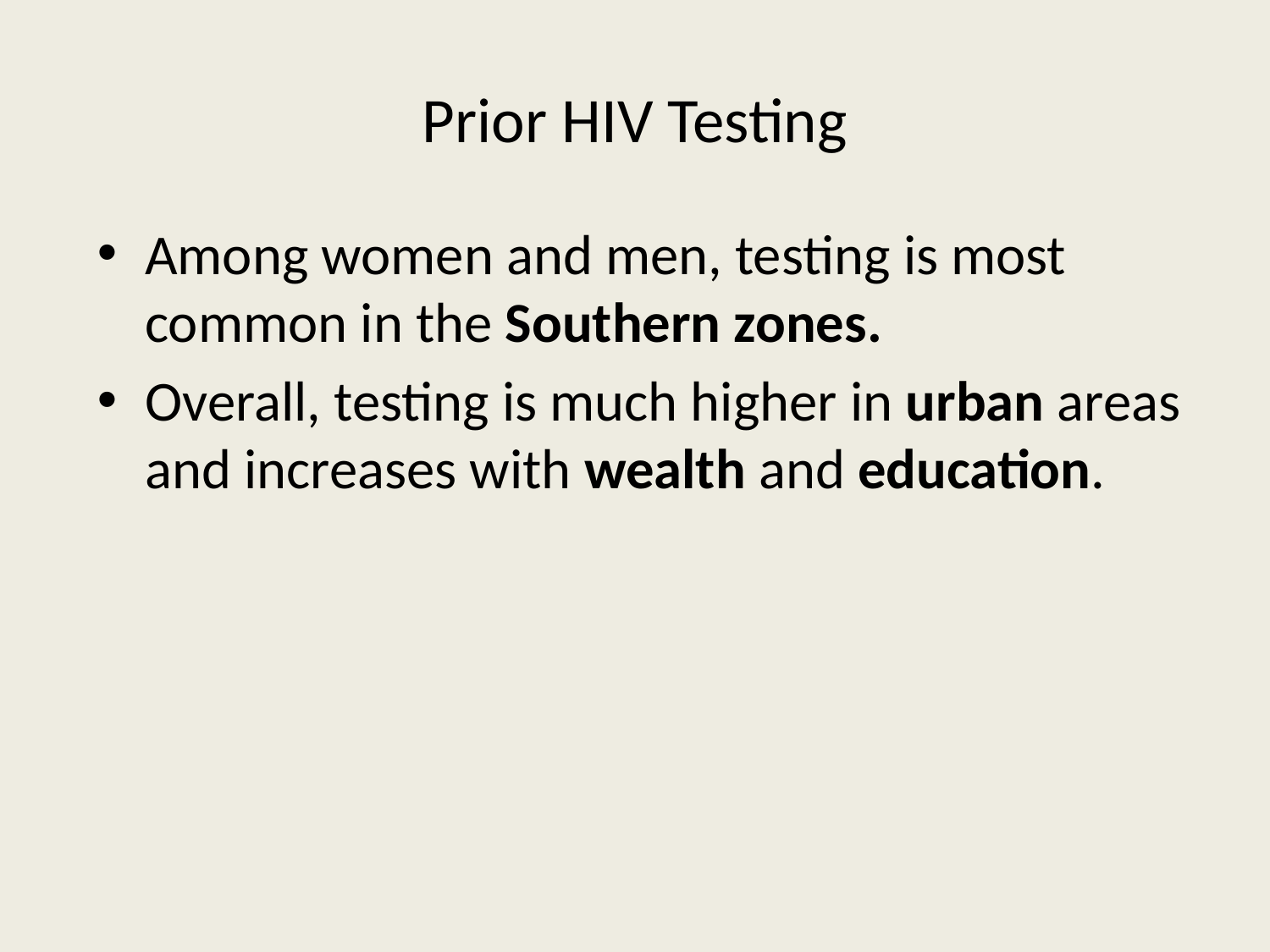

# Prior HIV Testing
Among women and men, testing is most common in the Southern zones.
Overall, testing is much higher in urban areas and increases with wealth and education.